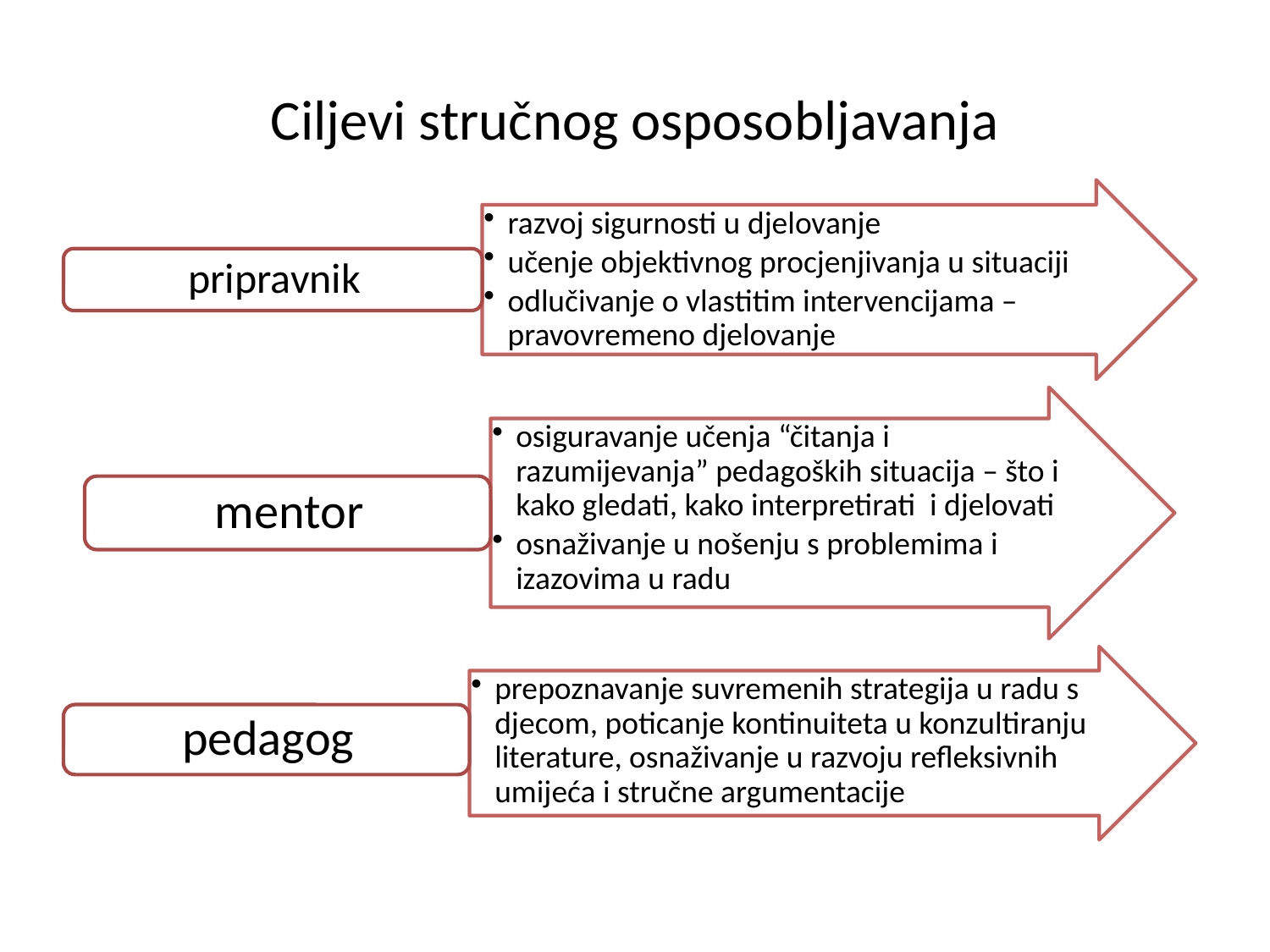

# Ciljevi stručnog osposobljavanja
razvoj sigurnosti u djelovanje
učenje objektivnog procjenjivanja u situaciji
odlučivanje o vlastitim intervencijama – pravovremeno djelovanje
pripravnik
osiguravanje učenja “čitanja i razumijevanja” pedagoških situacija – što i kako gledati, kako interpretirati  i djelovati
osnaživanje u nošenju s problemima i izazovima u radu
mentor
prepoznavanje suvremenih strategija u radu s djecom, poticanje kontinuiteta u konzultiranju literature, osnaživanje u razvoju refleksivnih umijeća i stručne argumentacije
pedagog